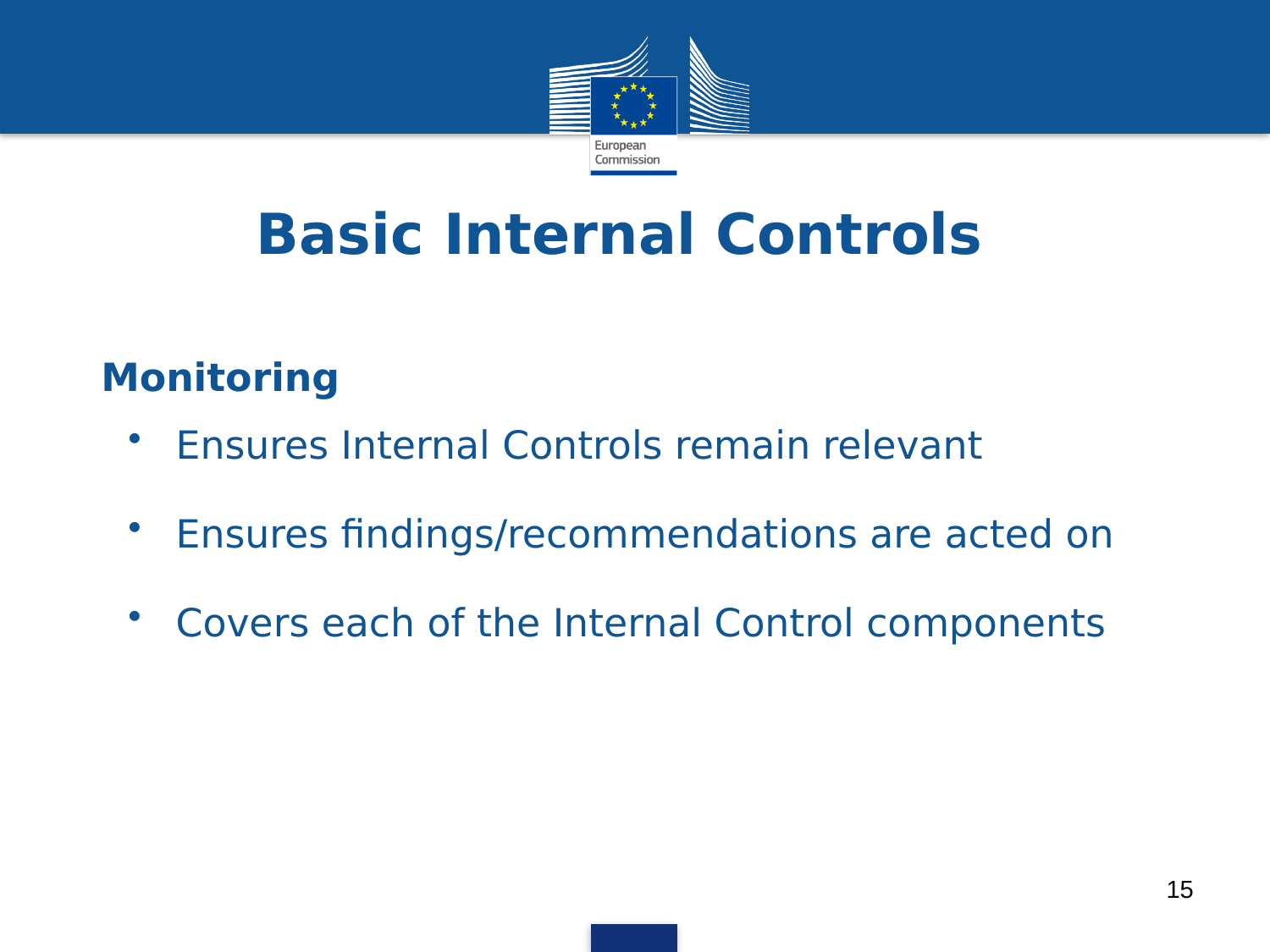

Basic Internal Controls
Monitoring
Ensures Internal Controls remain relevant
Ensures findings/recommendations are acted on
Covers each of the Internal Control components
15